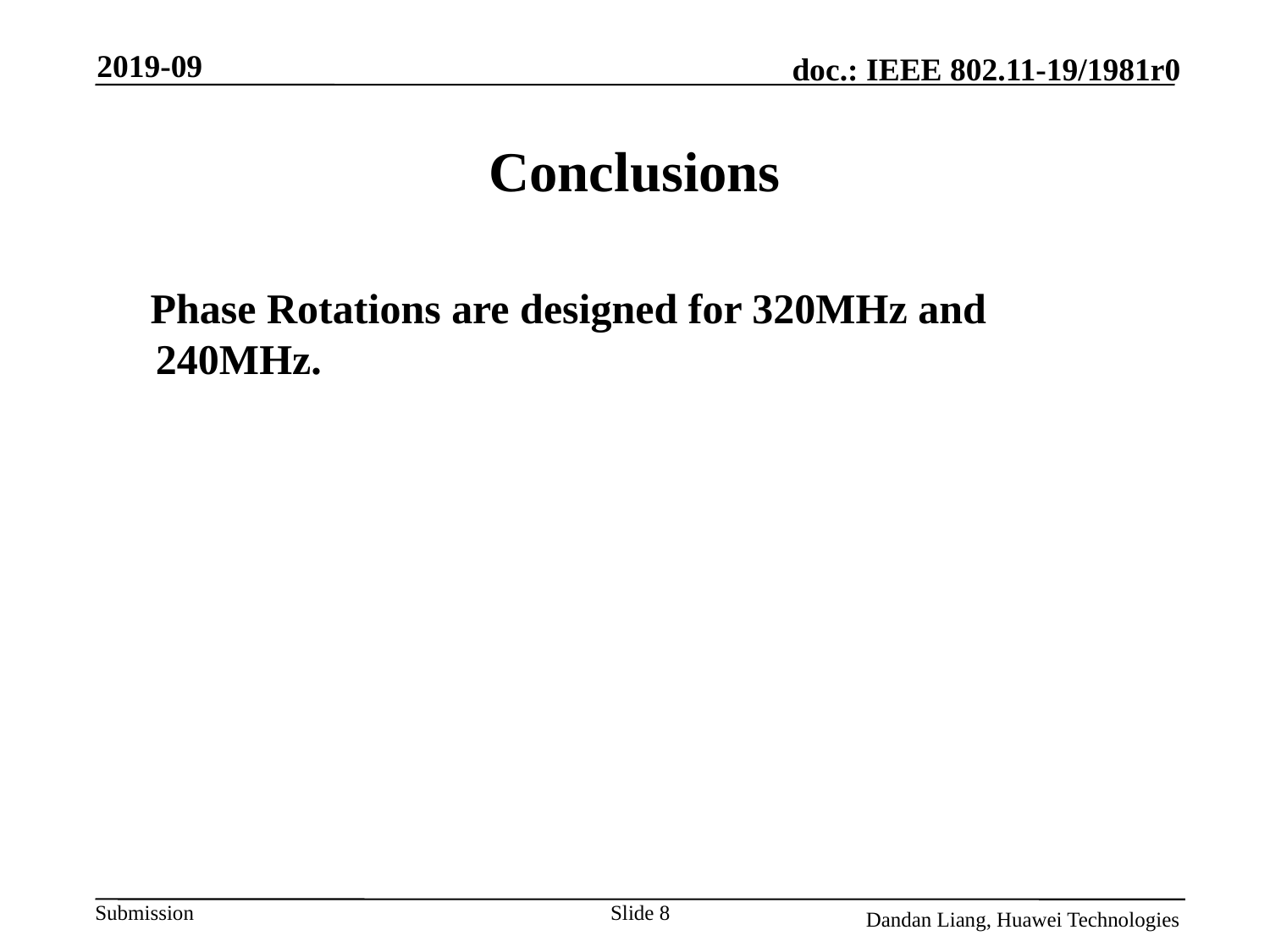

2019-09
# Conclusions
    Phase Rotations are designed for 320MHz and 240MHz.
Slide 8